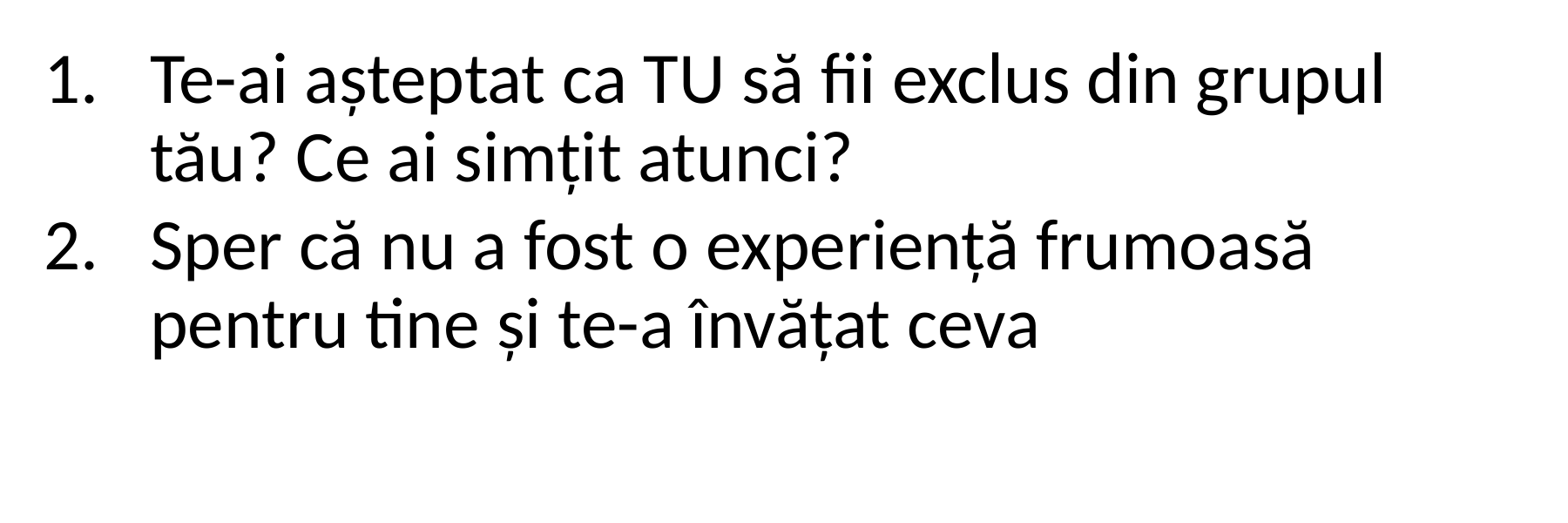

Te-ai așteptat ca TU să fii exclus din grupul tău? Ce ai simțit atunci?
Sper că nu a fost o experiență frumoasă pentru tine și te-a învățat ceva